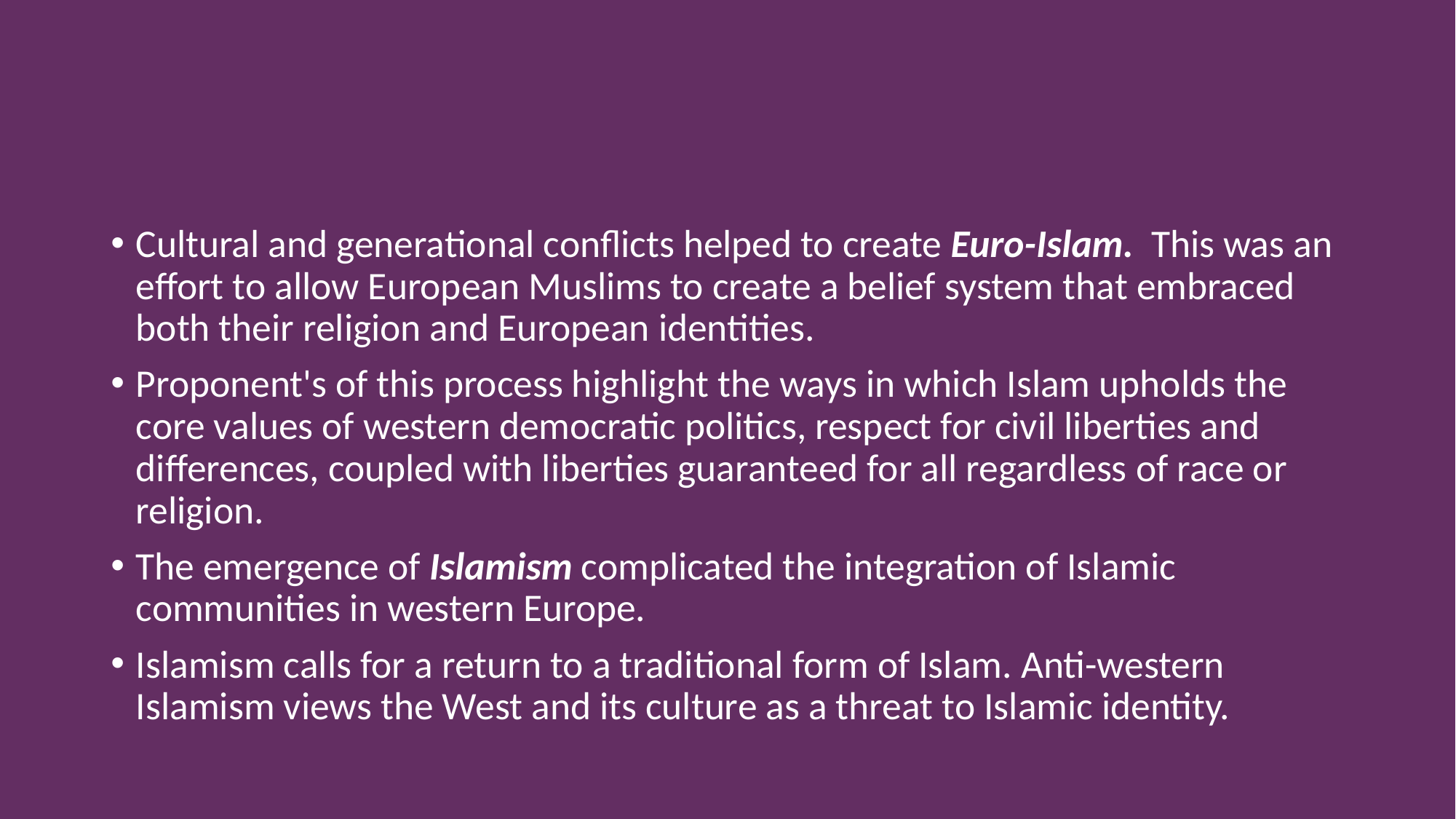

Cultural and generational conflicts helped to create Euro-Islam.  This was an effort to allow European Muslims to create a belief system that embraced both their religion and European identities.
Proponent's of this process highlight the ways in which Islam upholds the core values of western democratic politics, respect for civil liberties and differences, coupled with liberties guaranteed for all regardless of race or religion.
The emergence of Islamism complicated the integration of Islamic communities in western Europe.
Islamism calls for a return to a traditional form of Islam. Anti-western Islamism views the West and its culture as a threat to Islamic identity.